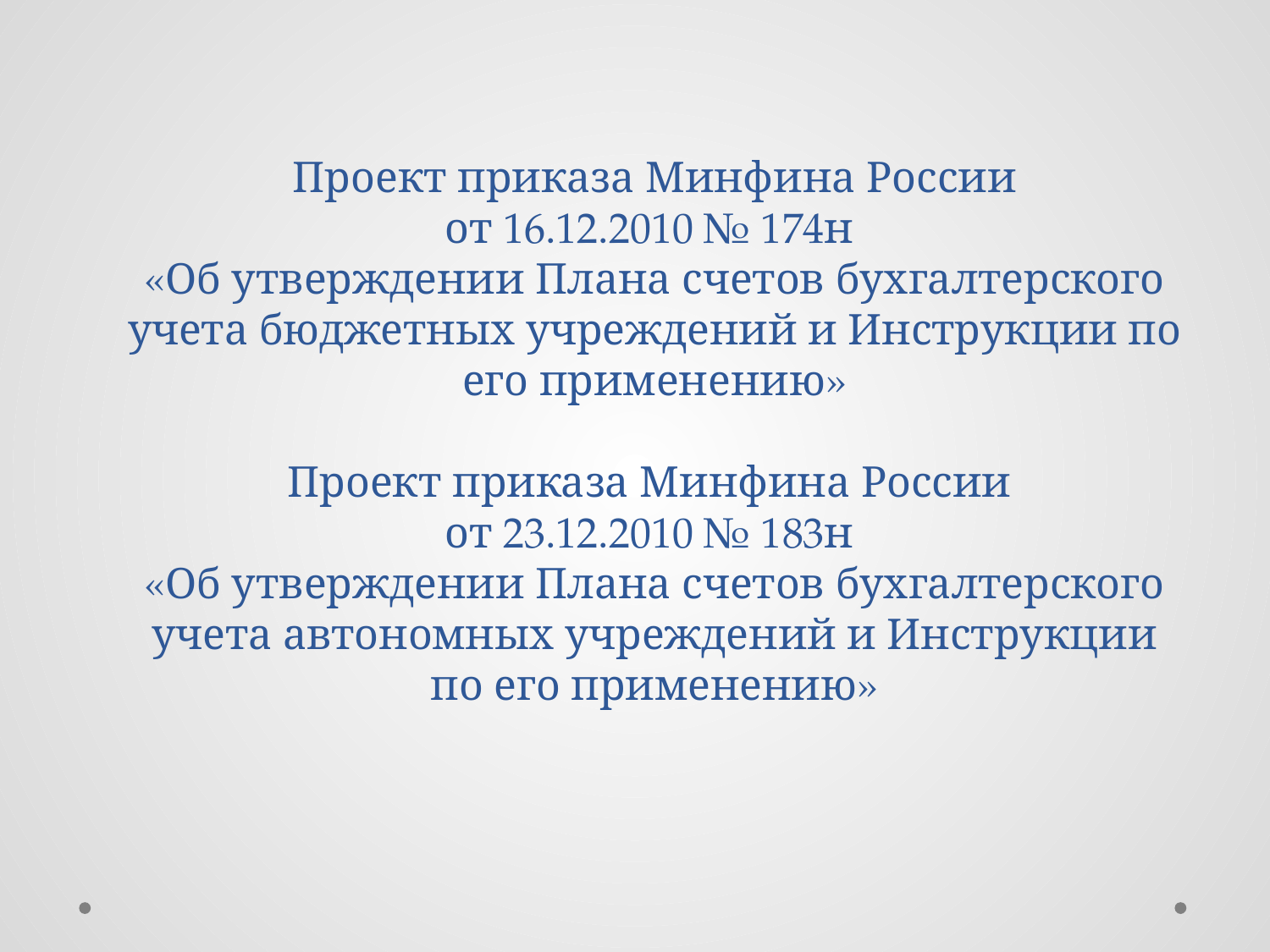

# Проект приказа Минфина России от 16.12.2010 № 174н «Об утверждении Плана счетов бухгалтерского учета бюджетных учреждений и Инструкции по его применению» Проект приказа Минфина России от 23.12.2010 № 183н «Об утверждении Плана счетов бухгалтерского учета автономных учреждений и Инструкции по его применению»